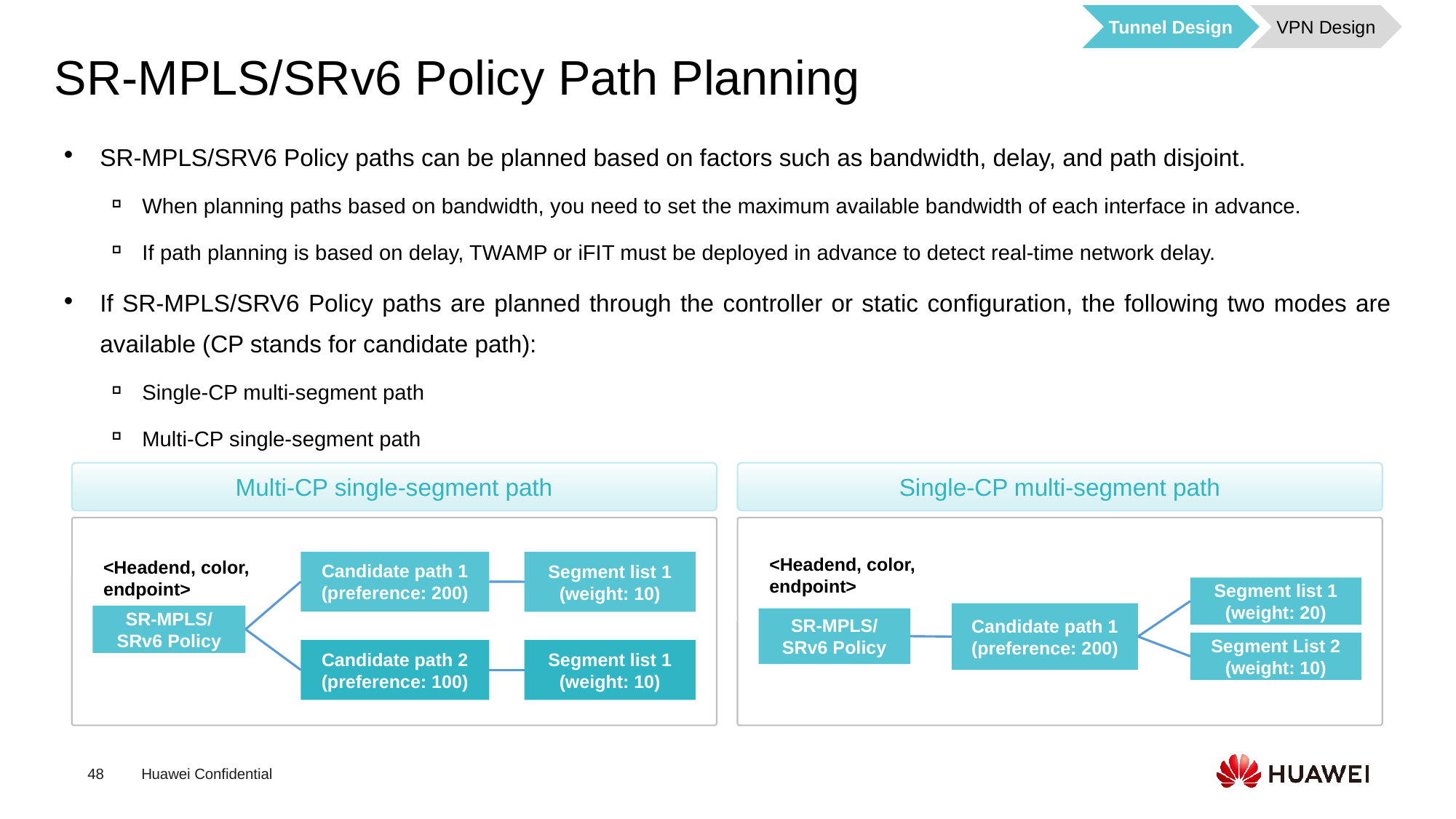

Tunnel Design
VPN Design
# SR-MPLS/SRv6 Policy Path Planning
SR-MPLS/SRV6 Policy paths can be planned based on factors such as bandwidth, delay, and path disjoint.
When planning paths based on bandwidth, you need to set the maximum available bandwidth of each interface in advance.
If path planning is based on delay, TWAMP or iFIT must be deployed in advance to detect real-time network delay.
If SR-MPLS/SRV6 Policy paths are planned through the controller or static configuration, the following two modes are available (CP stands for candidate path):
Single-CP multi-segment path
Multi-CP single-segment path
Multi-CP single-segment path
Single-CP multi-segment path

<Headend, color, endpoint>
<Headend, color, endpoint>
Segment list 1
(weight: 10)
Candidate path 1
(preference: 200)
Segment list 1
(weight: 20)
Candidate path 1
(preference: 200)
SR-MPLS/SRv6 Policy
SR-MPLS/SRv6 Policy
Segment List 2
(weight: 10)
Candidate path 2
(preference: 100)
Segment list 1
(weight: 10)